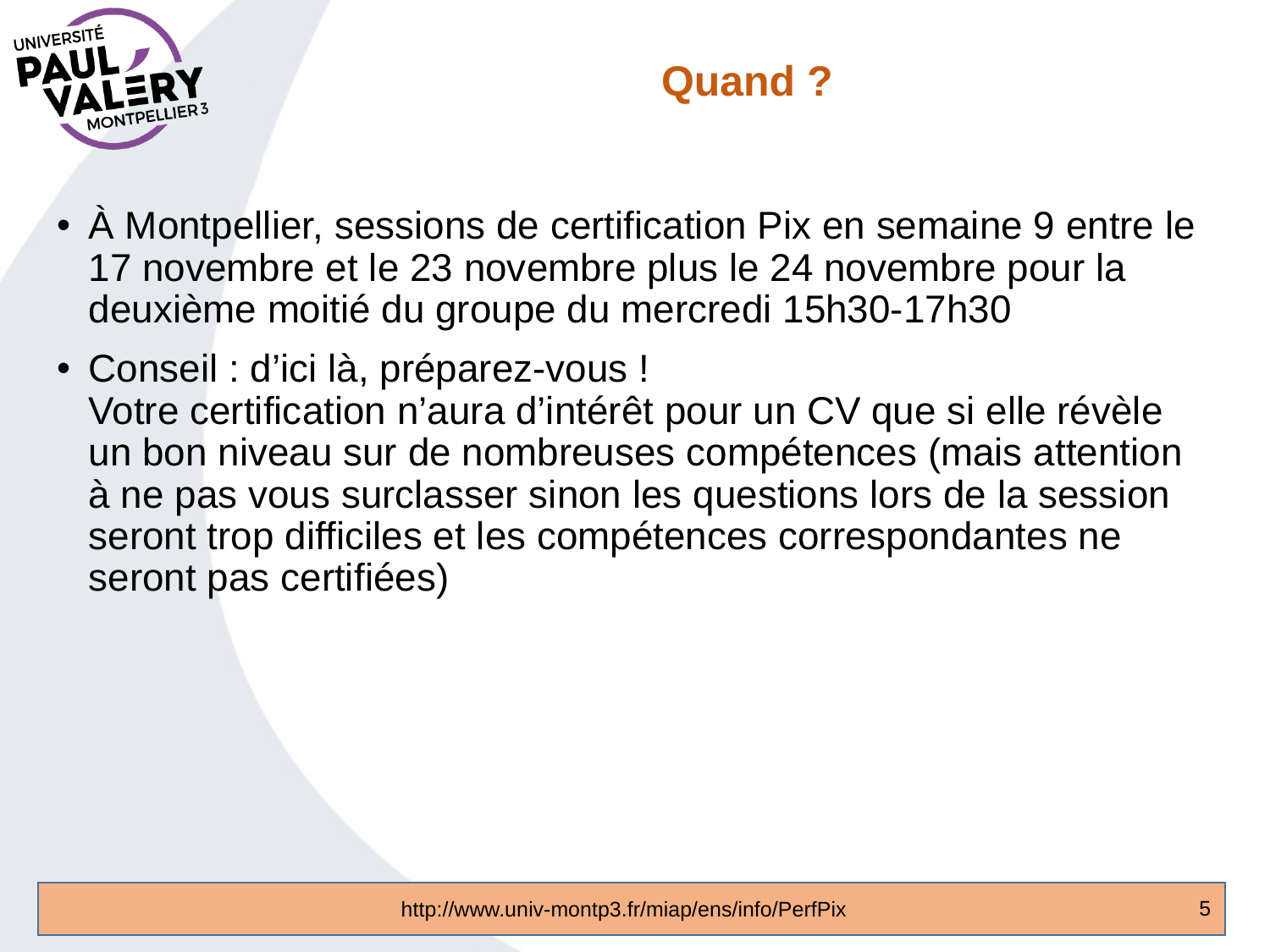

# Quand ?
À Montpellier, sessions de certification Pix en semaine 9 entre le 17 novembre et le 23 novembre plus le 24 novembre pour la deuxième moitié du groupe du mercredi 15h30-17h30
Conseil : d’ici là, préparez-vous !
Votre certification n’aura d’intérêt pour un CV que si elle révèle un bon niveau sur de nombreuses compétences (mais attention à ne pas vous surclasser sinon les questions lors de la session seront trop difficiles et les compétences correspondantes ne seront pas certifiées)
5
http://www.univ-montp3.fr/miap/ens/info/PerfPix